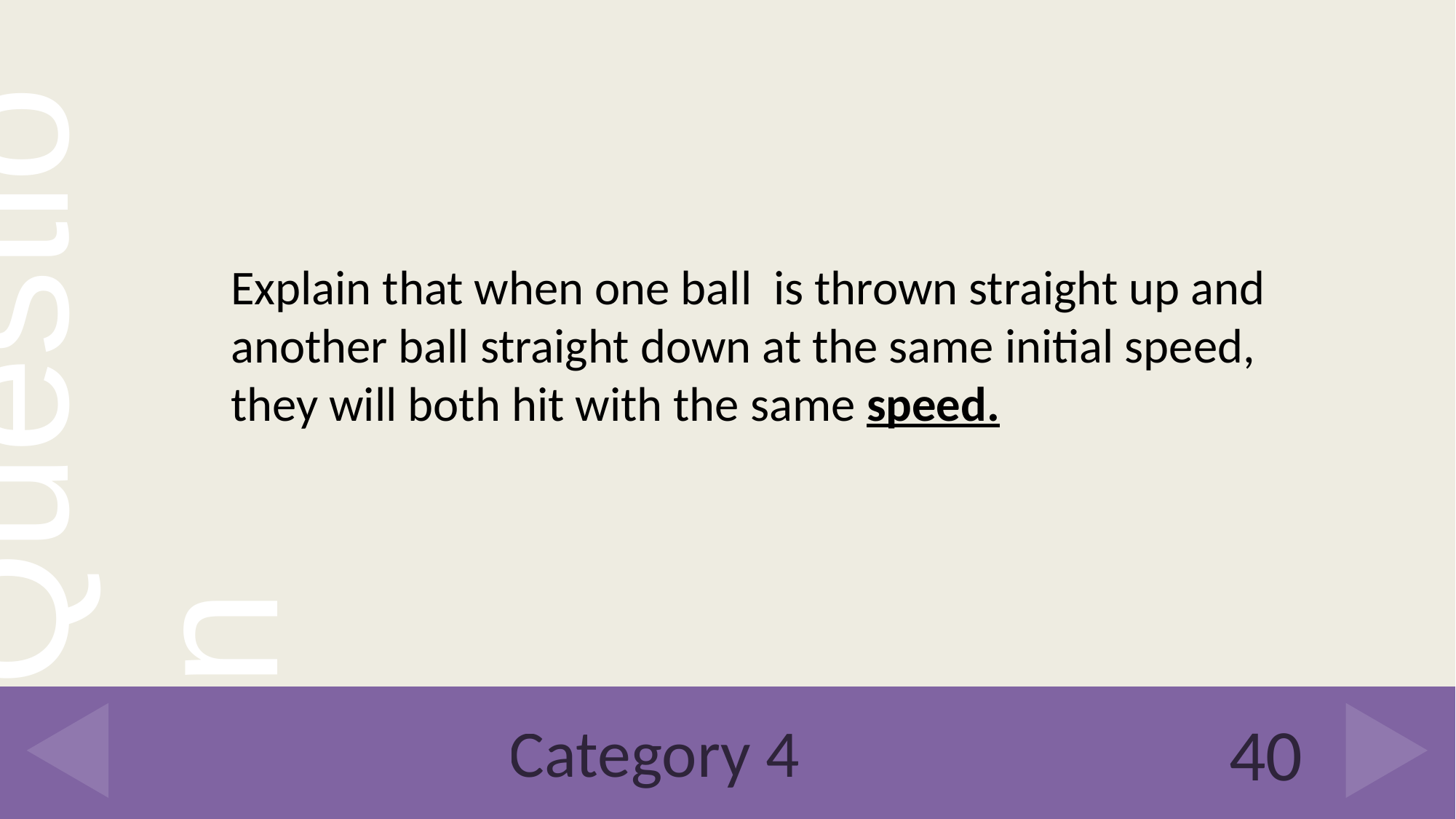

Explain that when one ball  is thrown straight up and another ball straight down at the same initial speed, they will both hit with the same speed.
# Category 4
40